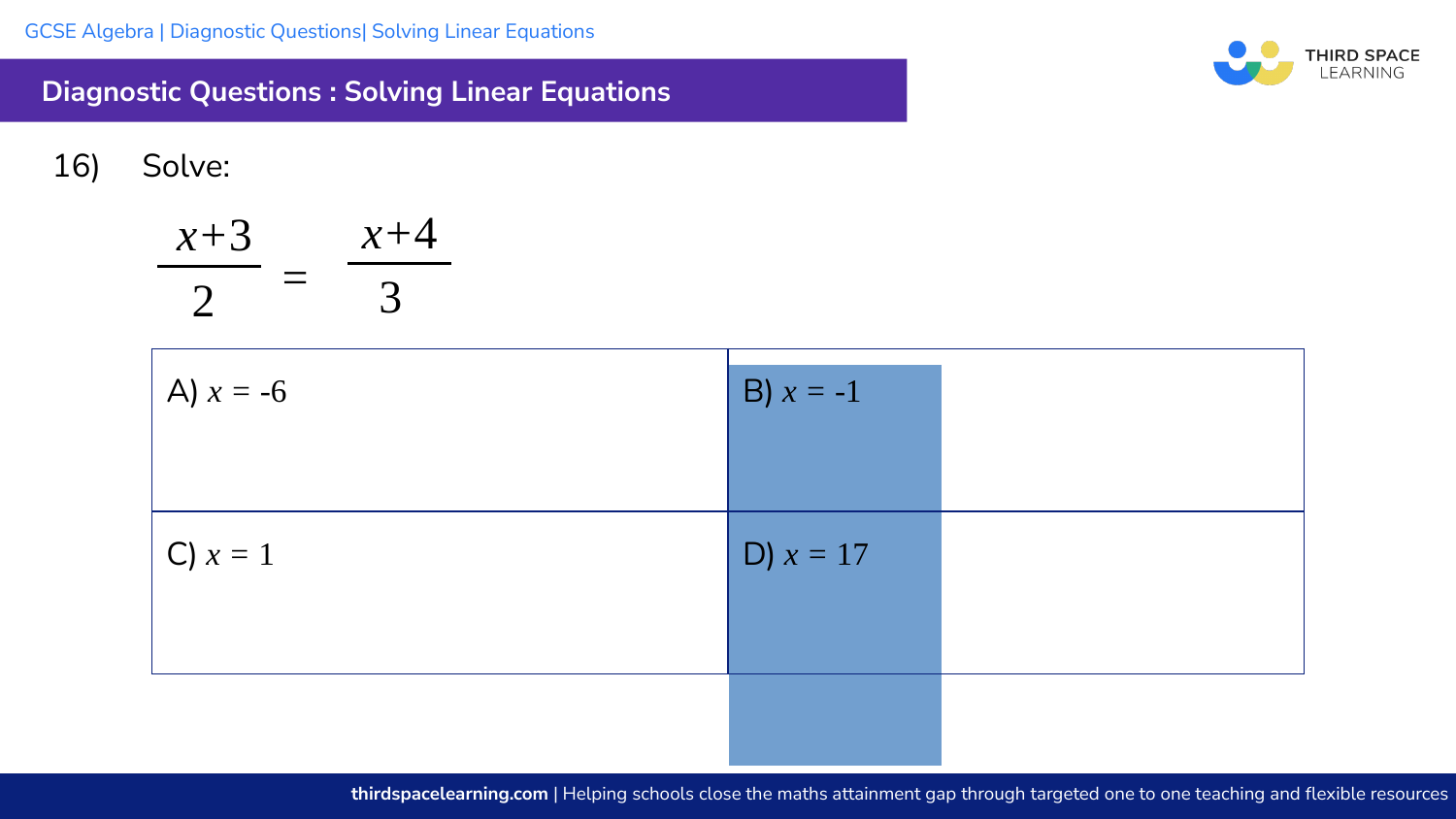

Diagnostic Questions : Solving Linear Equations
| 16) Solve: = |  |  |  |  |
| --- | --- | --- | --- | --- |
|  |  |  |  |  |
x+4
x+3
3
2
| A) x = -6 | B) x = -1 |
| --- | --- |
| C) x = 1 | D) x = 17 |